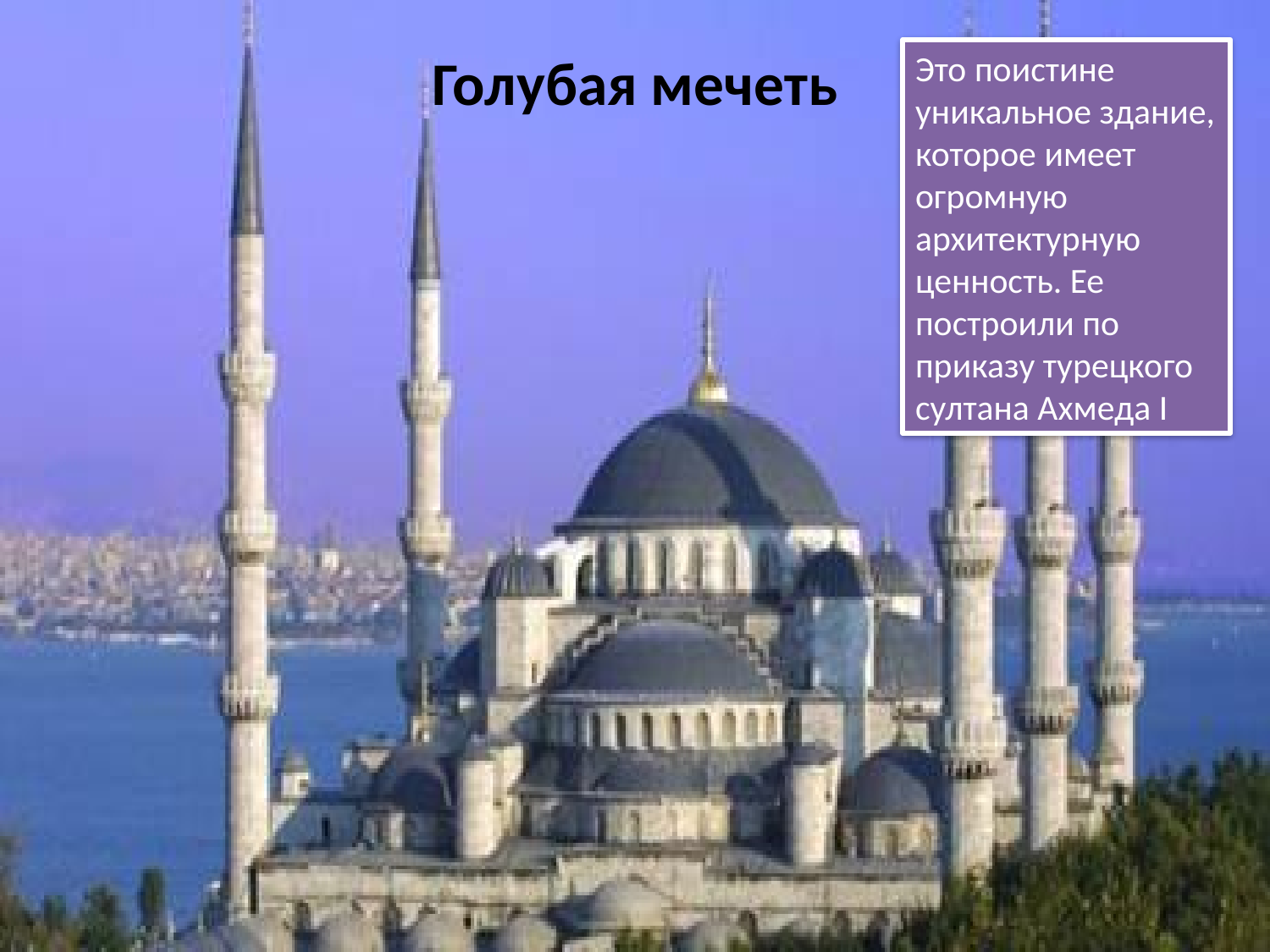

# Голубая мечеть
Это поистине уникальное здание, которое имеет огромную архитектурную ценность. Ее построили по приказу турецкого султана Ахмеда I